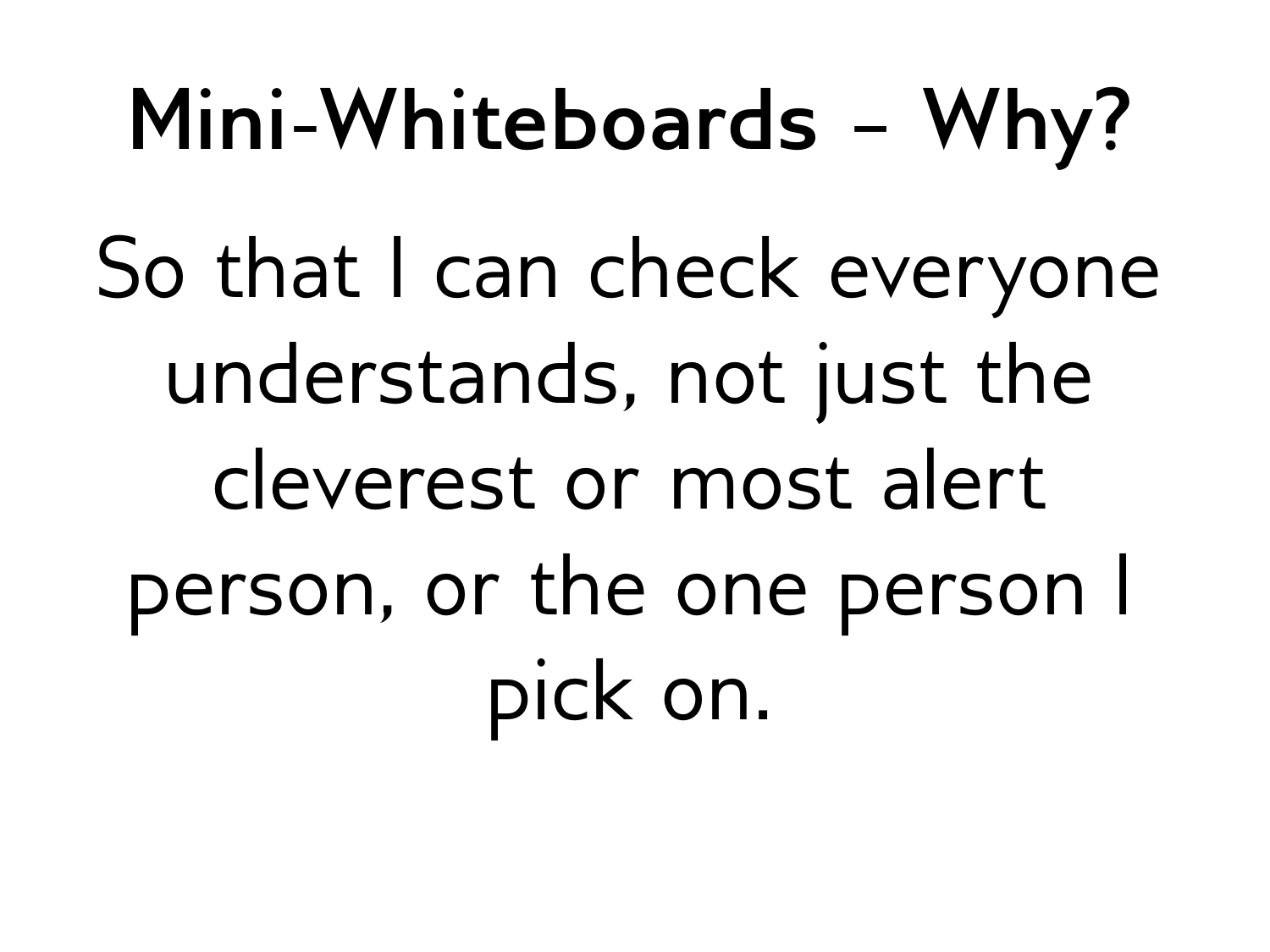

Mini-Whiteboards – Why?

So that I can check everyone understands, not just the cleverest or most alert person, or the one person I pick on.